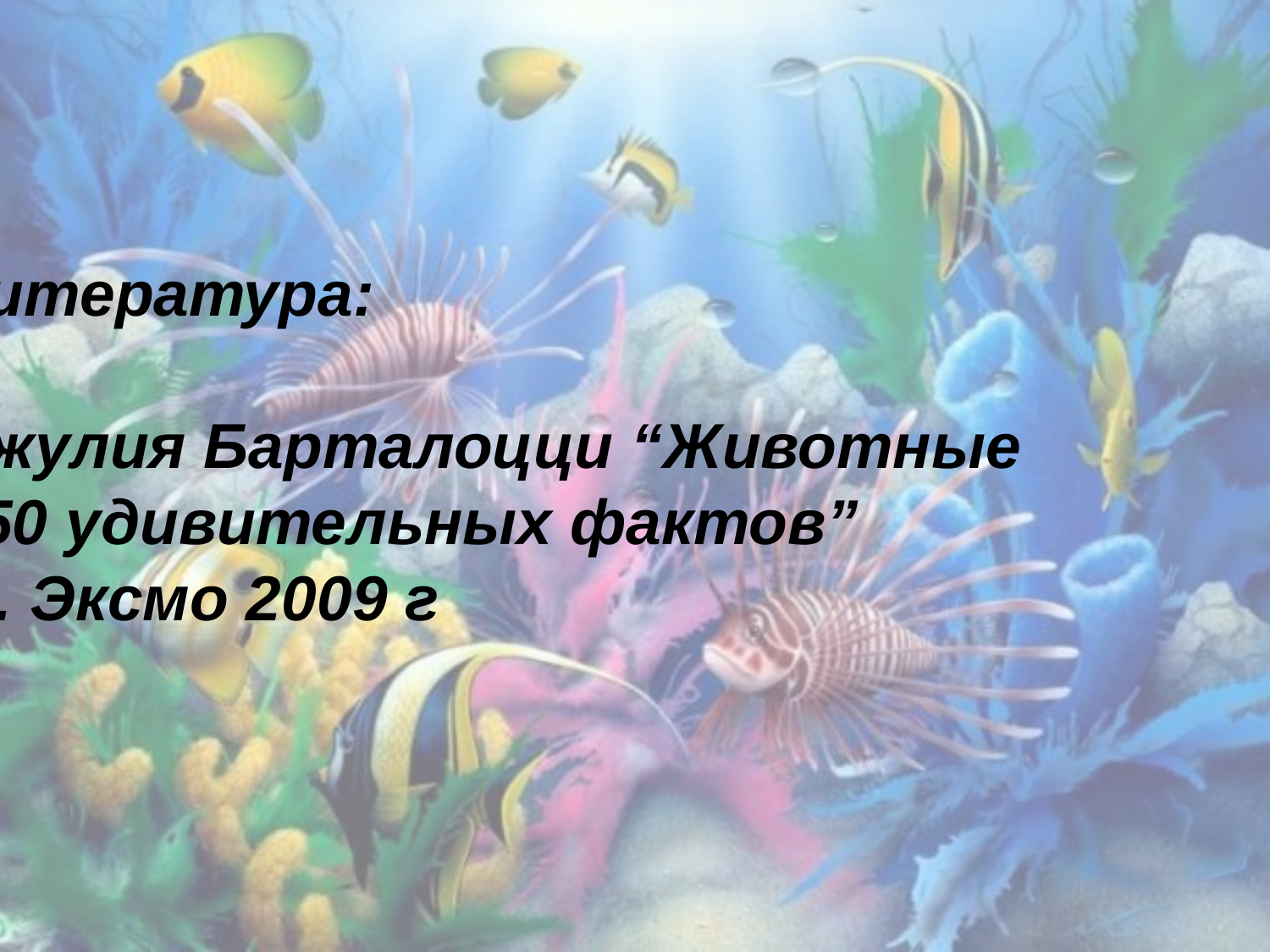

Литература:
Джулия Барталоцци “Животные
150 удивительных фактов”
М. Эксмо 2009 г